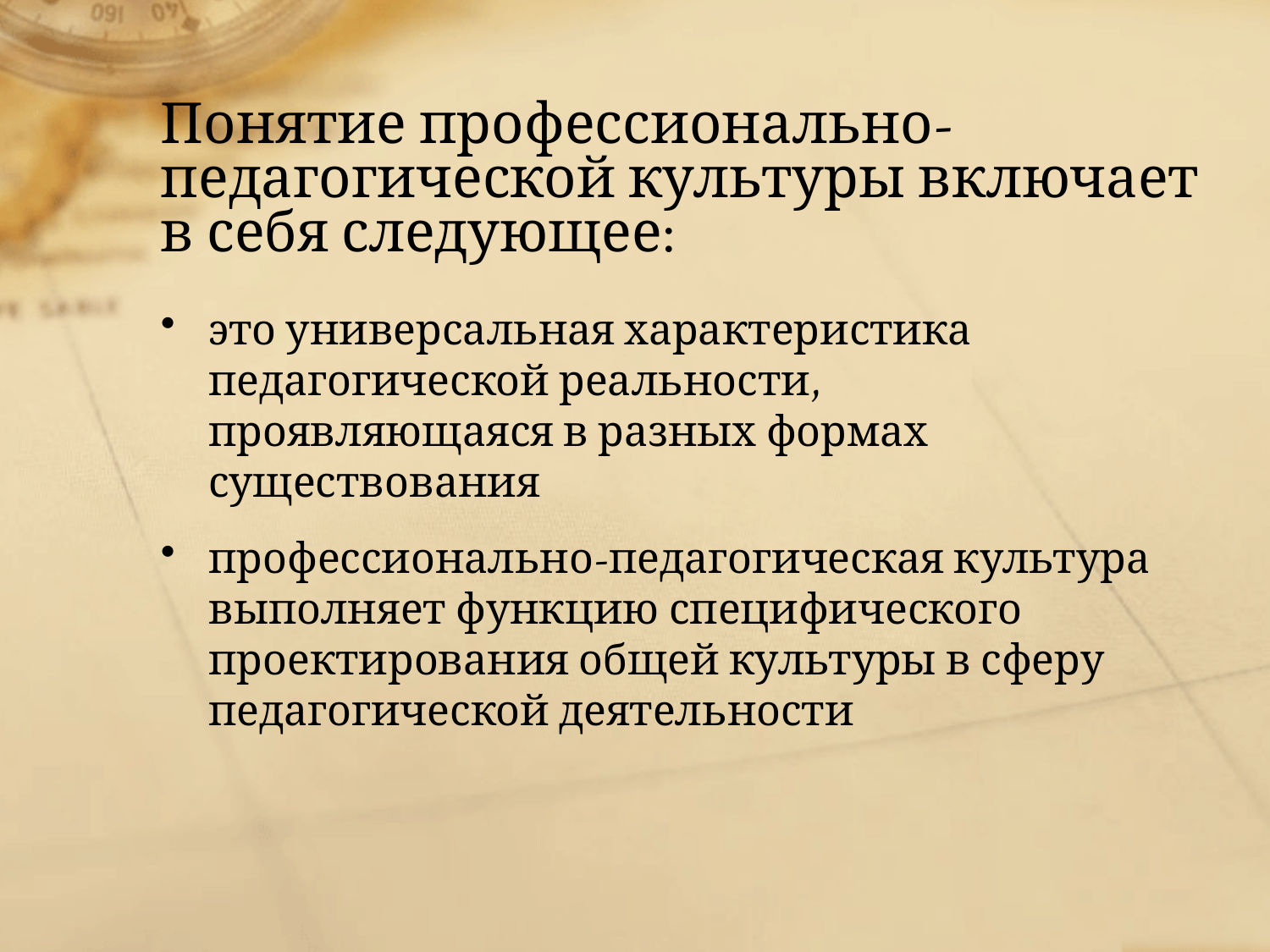

# Понятие профессионально-педагогической культуры включает в себя следующее:
это универсальная характеристика педагогической реальности, проявляющаяся в разных формах существования
профессионально-педагогическая культура выполняет функцию специфического проектирования общей культуры в сферу педагогической деятельности